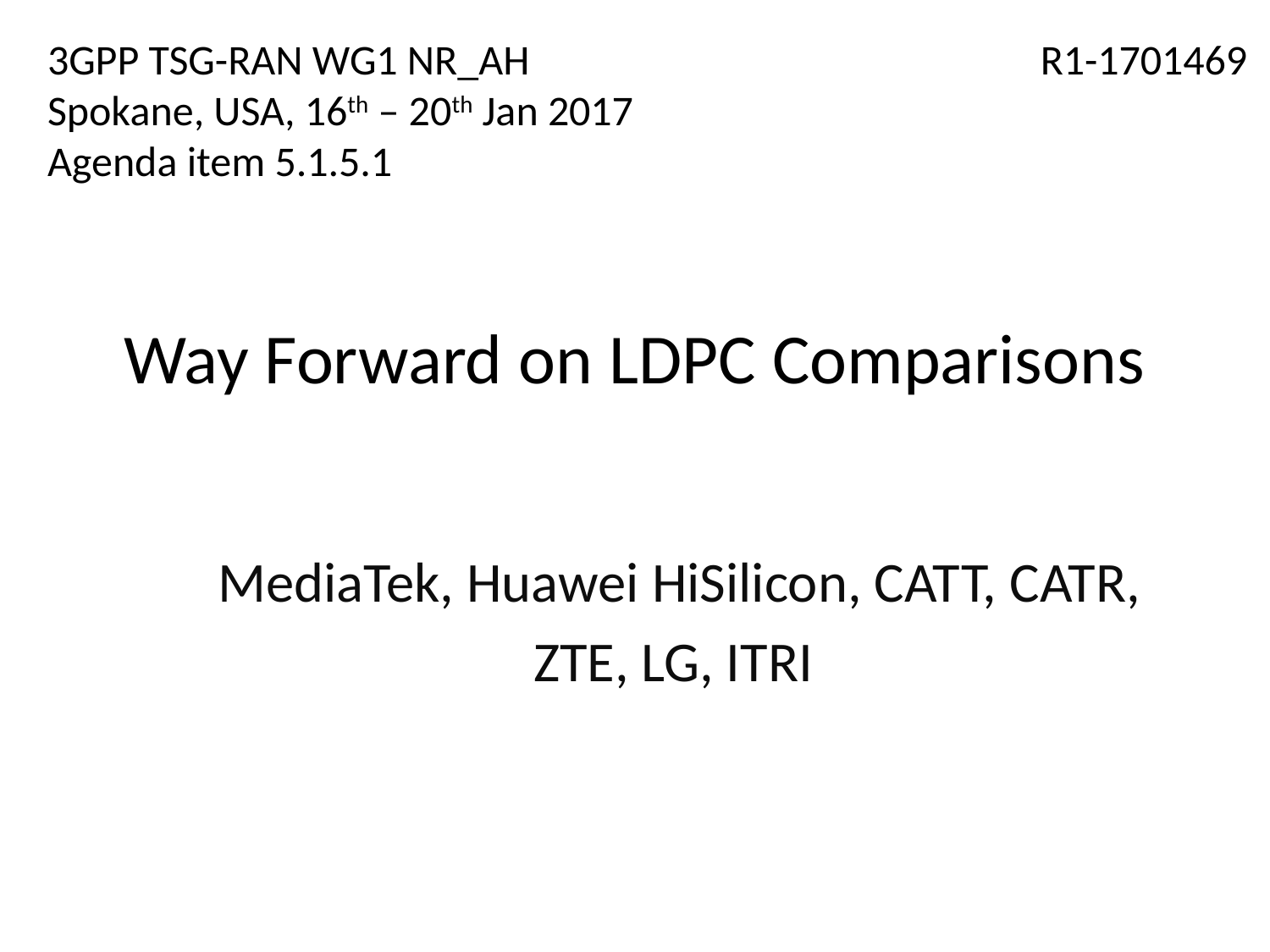

3GPP TSG-RAN WG1 NR_AH
Spokane, USA, 16th – 20th Jan 2017
Agenda item 5.1.5.1
R1-1701469
# Way Forward on LDPC Comparisons
MediaTek, Huawei HiSilicon, CATT, CATR,
ZTE, LG, ITRI